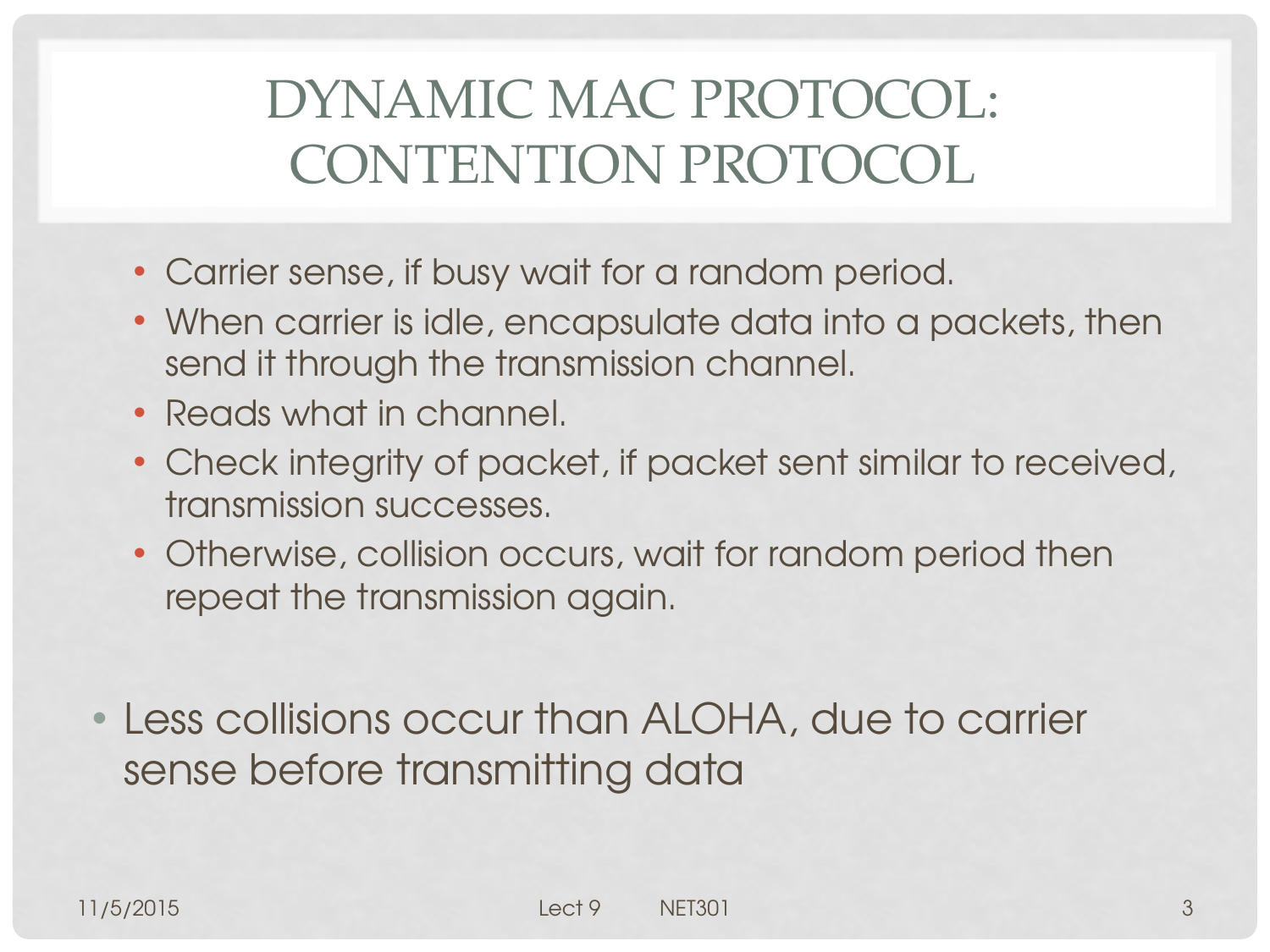

# Dynamic mac protocol: contention protocol
Carrier sense, if busy wait for a random period.
When carrier is idle, encapsulate data into a packets, then send it through the transmission channel.
Reads what in channel.
Check integrity of packet, if packet sent similar to received, transmission successes.
Otherwise, collision occurs, wait for random period then repeat the transmission again.

Less collisions occur than ALOHA, due to carrier sense before transmitting data
11/5/2015
Lect 9          NET301
3